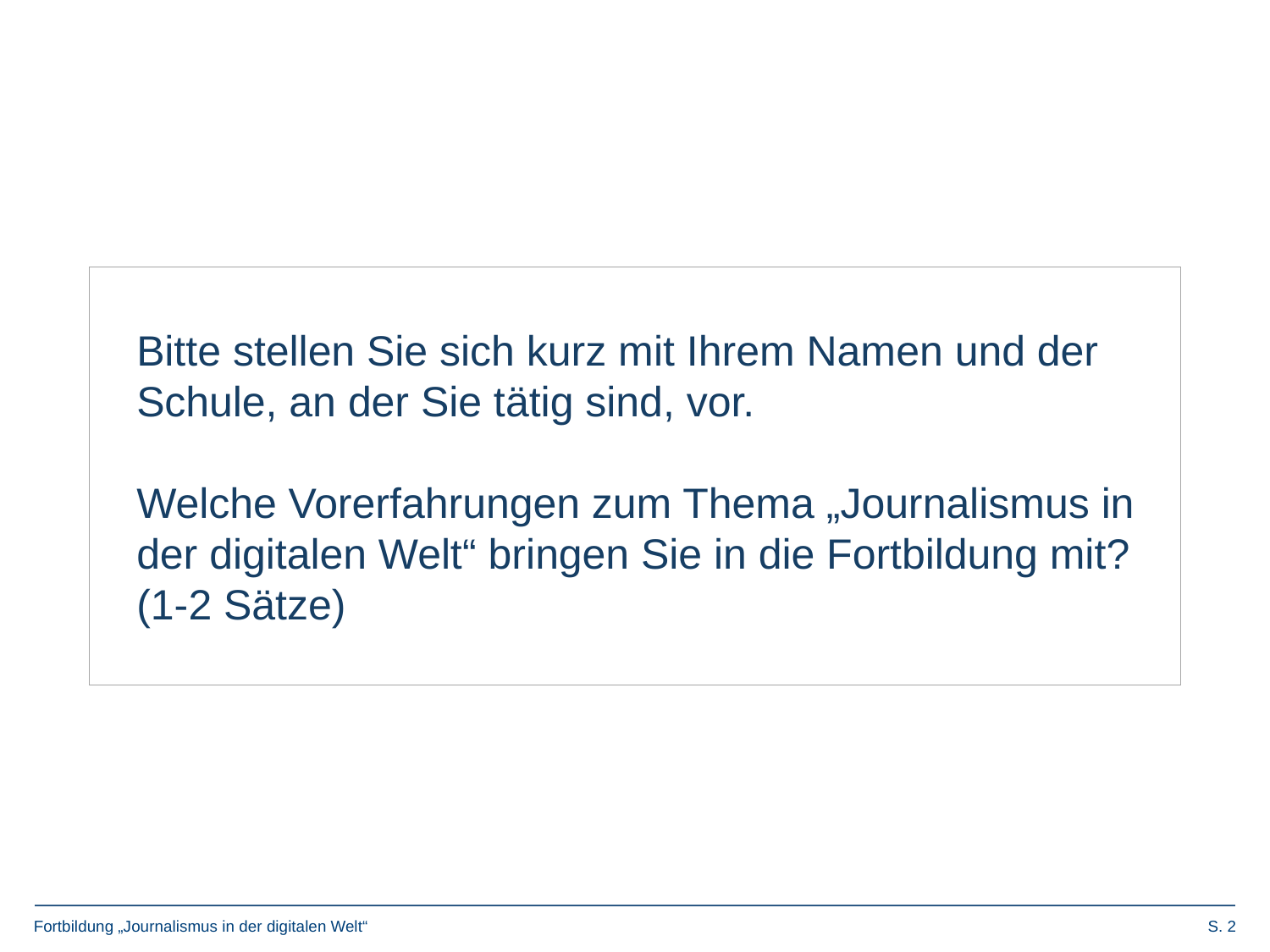

Bitte stellen Sie sich kurz mit Ihrem Namen und der Schule, an der Sie tätig sind, vor.

Welche Vorerfahrungen zum Thema „Journalismus in der digitalen Welt“ bringen Sie in die Fortbildung mit?
(1-2 Sätze)